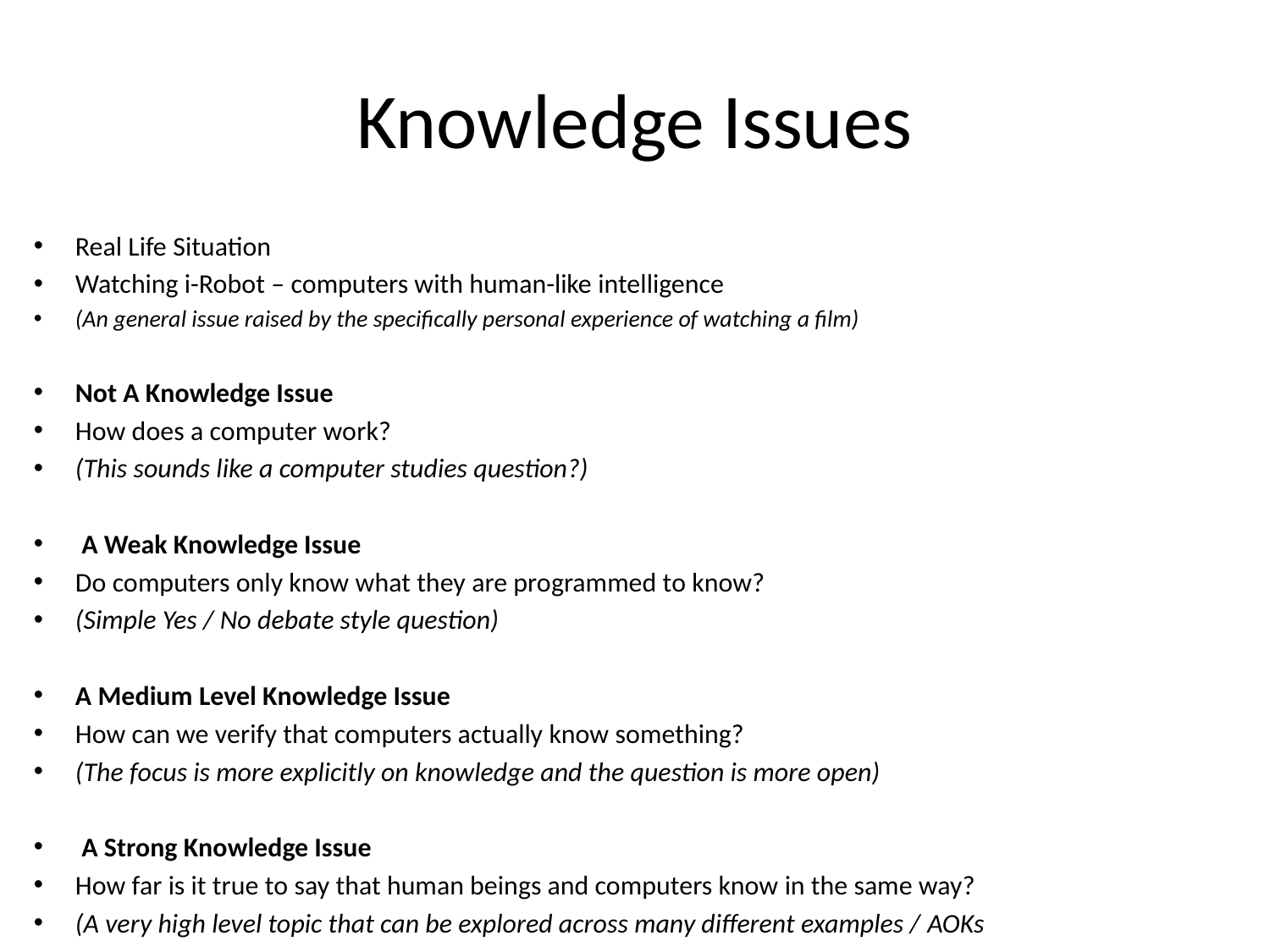

# Knowledge Issues
Real Life Situation
Watching i-Robot – computers with human-like intelligence
(An general issue raised by the specifically personal experience of watching a film)

Not A Knowledge Issue
How does a computer work?
(This sounds like a computer studies question?)

 A Weak Knowledge Issue
Do computers only know what they are programmed to know?
(Simple Yes / No debate style question)

A Medium Level Knowledge Issue
How can we verify that computers actually know something?
(The focus is more explicitly on knowledge and the question is more open)

 A Strong Knowledge Issue
How far is it true to say that human beings and computers know in the same way?
(A very high level topic that can be explored across many different examples / AOKs